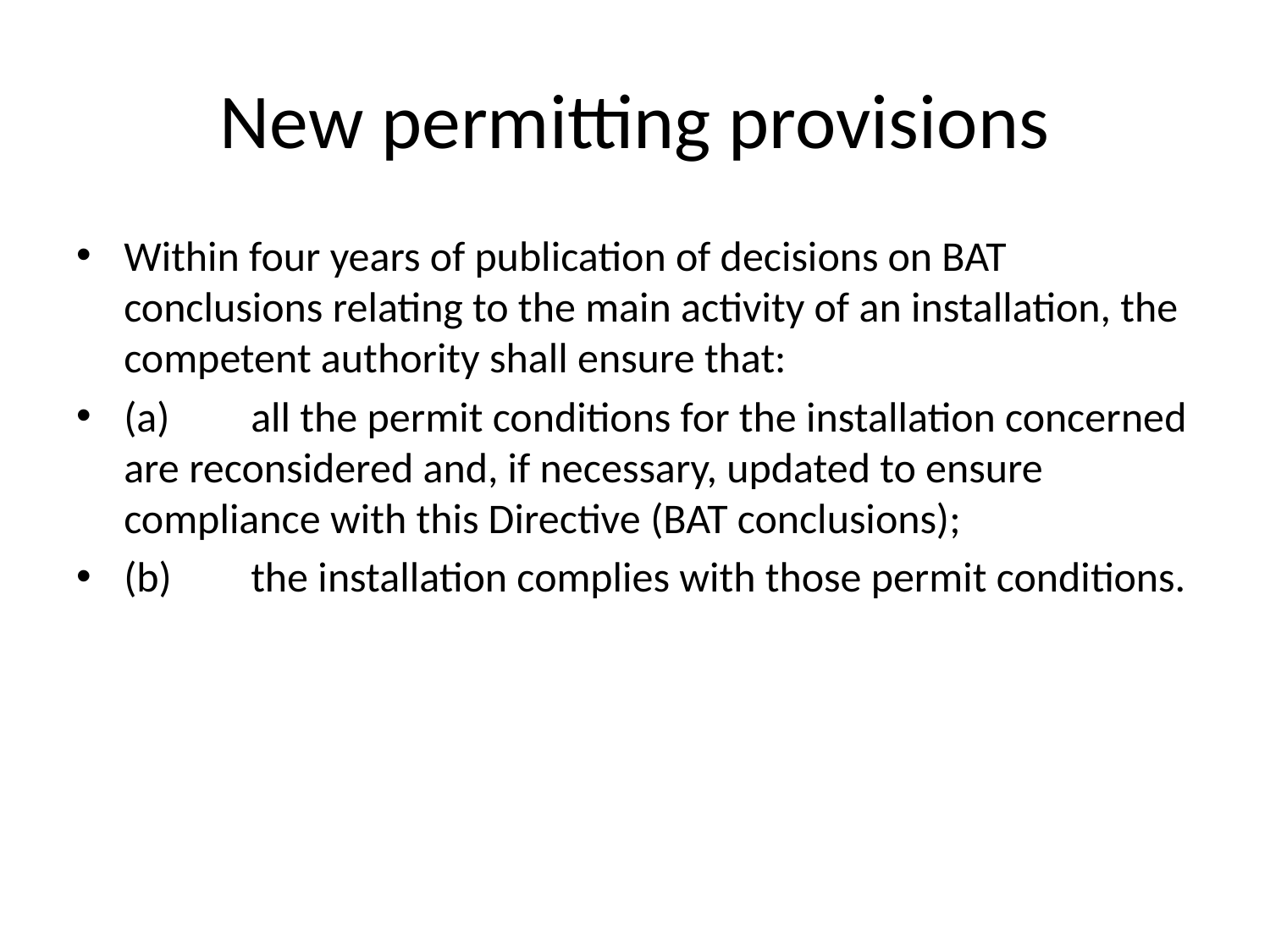

# New permitting provisions
Within four years of publication of decisions on BAT conclusions relating to the main activity of an installation, the competent authority shall ensure that:
(a)	all the permit conditions for the installation concerned are reconsidered and, if necessary, updated to ensure compliance with this Directive (BAT conclusions);
(b)	the installation complies with those permit conditions.